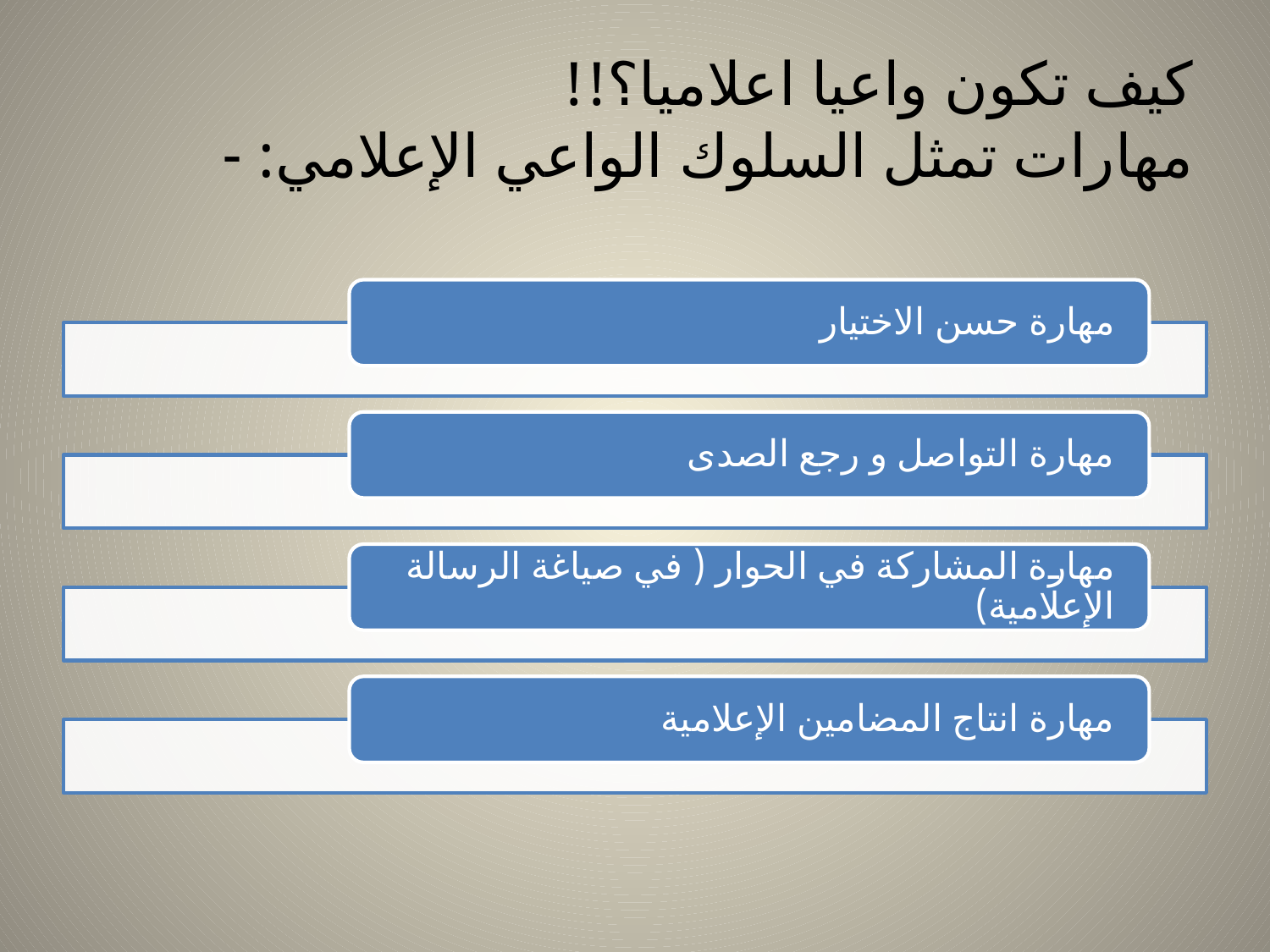

# كيف تكون واعيا اعلاميا؟!! مهارات تمثل السلوك الواعي الإعلامي: -
مهارة حسن الاختيار
مهارة التواصل و رجع الصدى
مهارة المشاركة في الحوار ( في صياغة الرسالة  الإعلامية)
مهارة انتاج المضامين الإعلامية